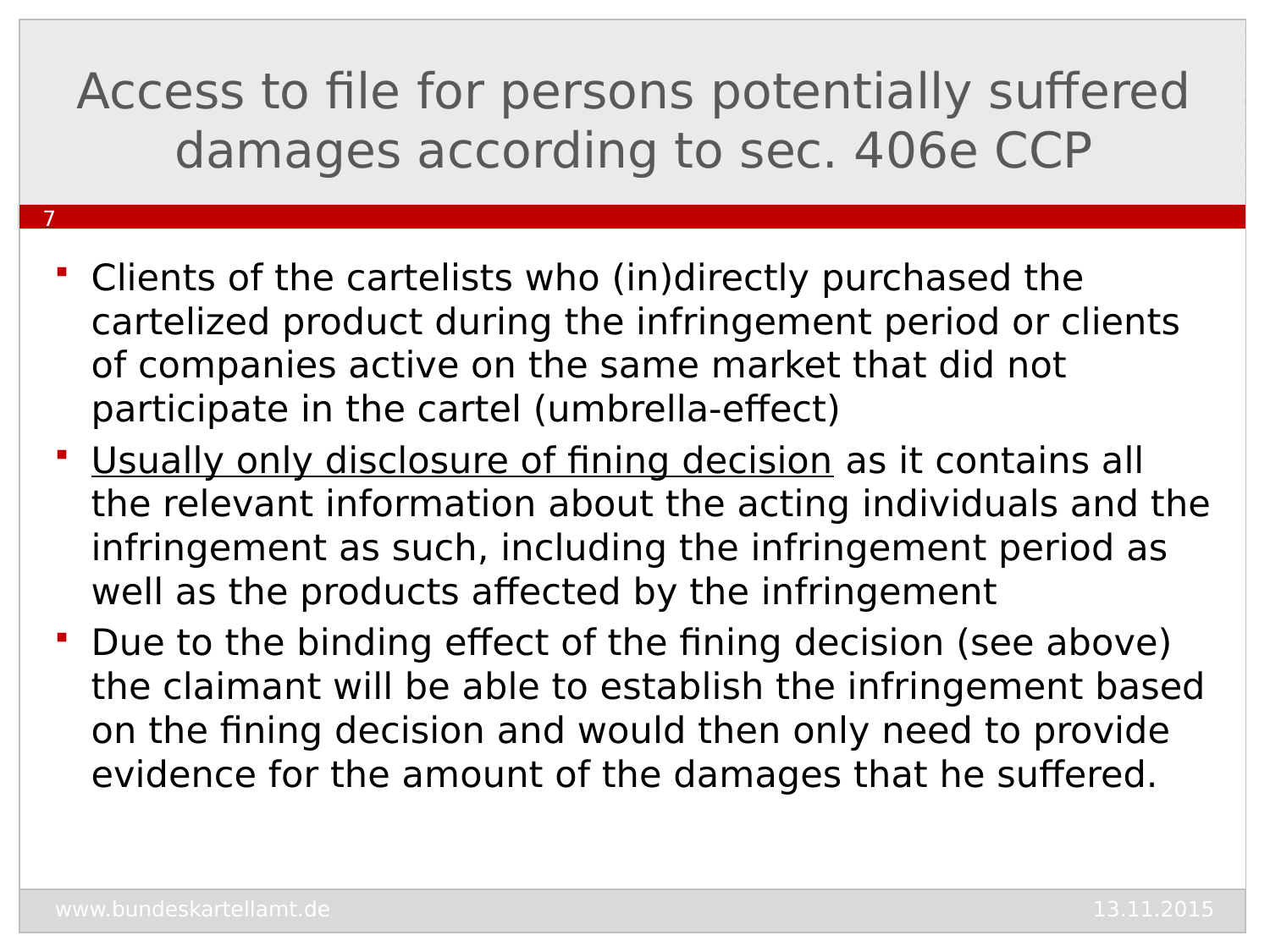

# Access to file for persons potentially suffered damages according to sec. 406e CCP
7
Clients of the cartelists who (in)directly purchased the cartelized product during the infringement period or clients of companies active on the same market that did not participate in the cartel (umbrella-effect)
Usually only disclosure of fining decision as it contains all the relevant information about the acting individuals and the infringement as such, including the infringement period as well as the products affected by the infringement
Due to the binding effect of the fining decision (see above) the claimant will be able to establish the infringement based on the fining decision and would then only need to provide evidence for the amount of the damages that he suffered.

13.11.2015
www.bundeskartellamt.de